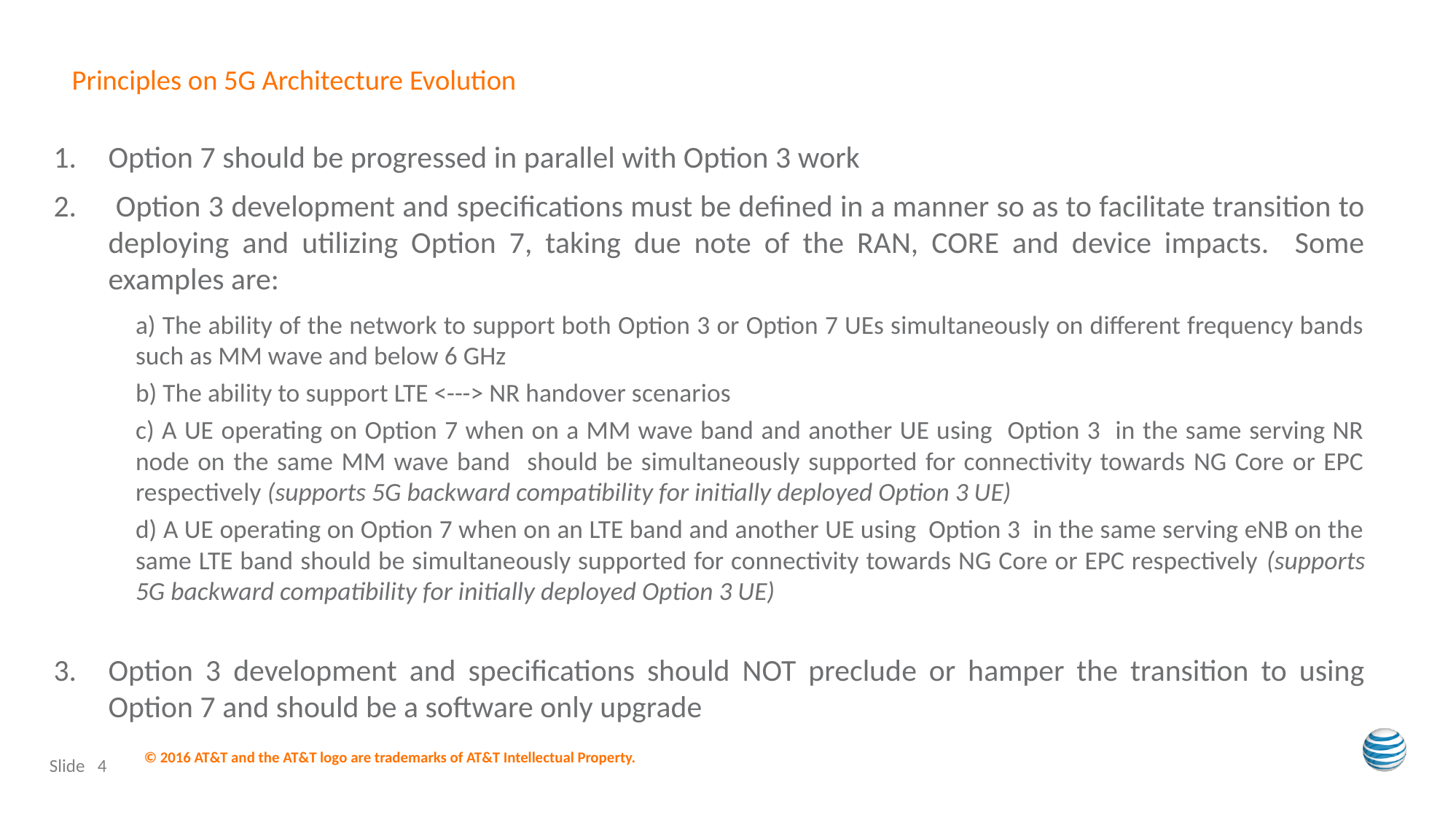

# Principles on 5G Architecture Evolution
Option 7 should be progressed in parallel with Option 3 work
 Option 3 development and specifications must be defined in a manner so as to facilitate transition to deploying and utilizing Option 7, taking due note of the RAN, CORE and device impacts.  Some examples are:
a) The ability of the network to support both Option 3 or Option 7 UEs simultaneously on different frequency bands such as MM wave and below 6 GHz
b) The ability to support LTE <---> NR handover scenarios
c) A UE operating on Option 7 when on a MM wave band and another UE using  Option 3  in the same serving NR node on the same MM wave band  should be simultaneously supported for connectivity towards NG Core or EPC respectively (supports 5G backward compatibility for initially deployed Option 3 UE)
d) A UE operating on Option 7 when on an LTE band and another UE using  Option 3  in the same serving eNB on the same LTE band should be simultaneously supported for connectivity towards NG Core or EPC respectively (supports 5G backward compatibility for initially deployed Option 3 UE)

Option 3 development and specifications should NOT preclude or hamper the transition to using Option 7 and should be a software only upgrade
Slide   4
© 2016 AT&T and the AT&T logo are trademarks of AT&T Intellectual Property.